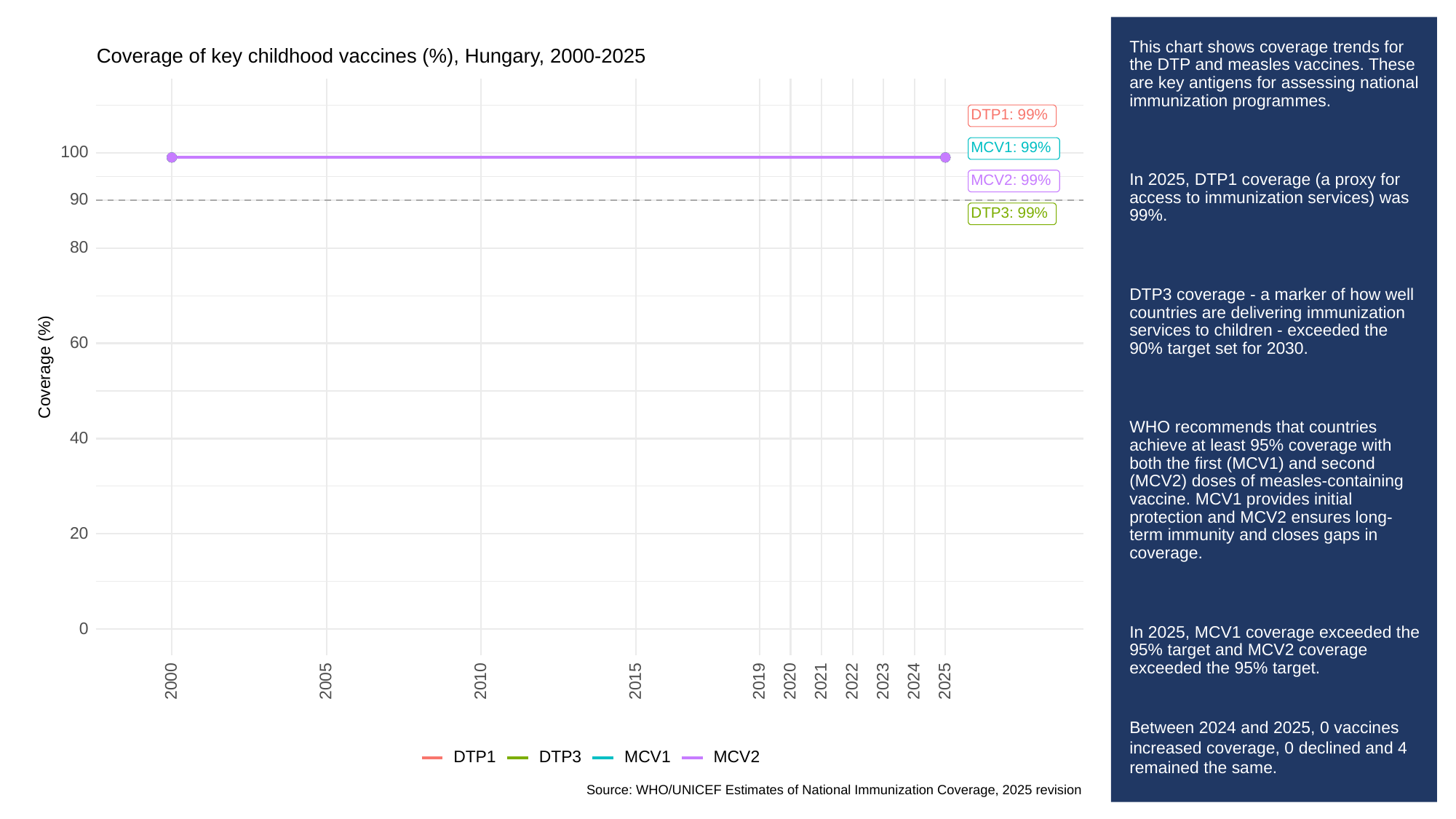

# This chart shows coverage trends for the DTP and measles vaccines. These are key antigens for assessing national immunization programmes.

In 2025, DTP1 coverage (a proxy for access to immunization services) was 99%.

DTP3 coverage - a marker of how well countries are delivering immunization services to children - exceeded the 90% target set for 2030.

WHO recommends that countries achieve at least 95% coverage with both the first (MCV1) and second (MCV2) doses of measles-containing vaccine. MCV1 provides initial protection and MCV2 ensures long-term immunity and closes gaps in coverage.

In 2025, MCV1 coverage exceeded the 95% target and MCV2 coverage exceeded the 95% target.

Between 2024 and 2025, 0 vaccines increased coverage, 0 declined and 4 remained the same.

Coverage of key childhood vaccines (%), Hungary, 2000-2025

DTP1: 99%

MCV1: 99%
100

MCV2: 99%

90

DTP3: 99%
80

60

Coverage (%)

40

20

0

2023
2000
2005
2010
2015
2019
2020
2021
2022
2024
2025
MCV1
MCV2
DTP3
DTP1

Source: WHO/UNICEF Estimates of National Immunization Coverage, 2025 revision